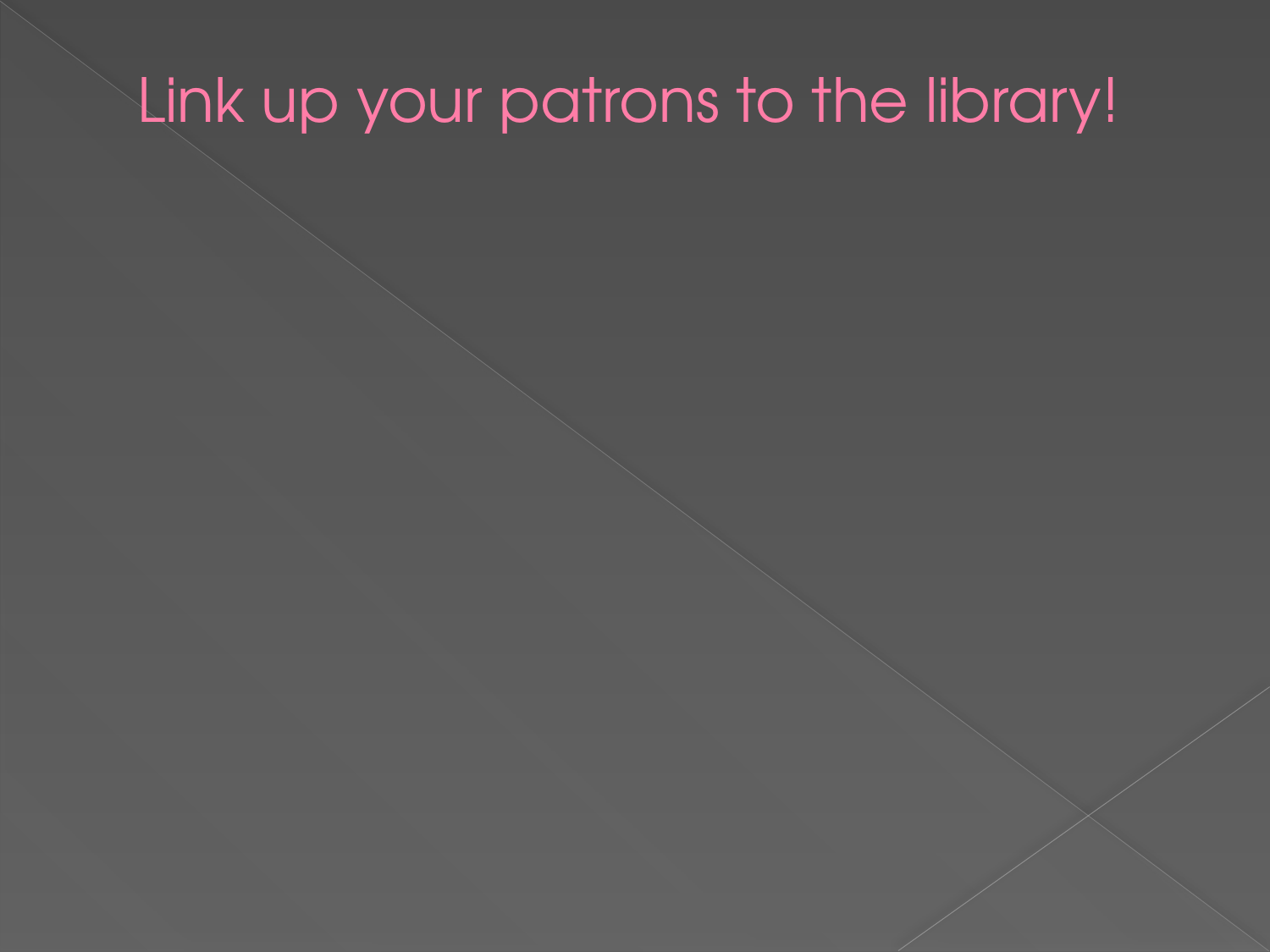

# Link up your patrons to the library!